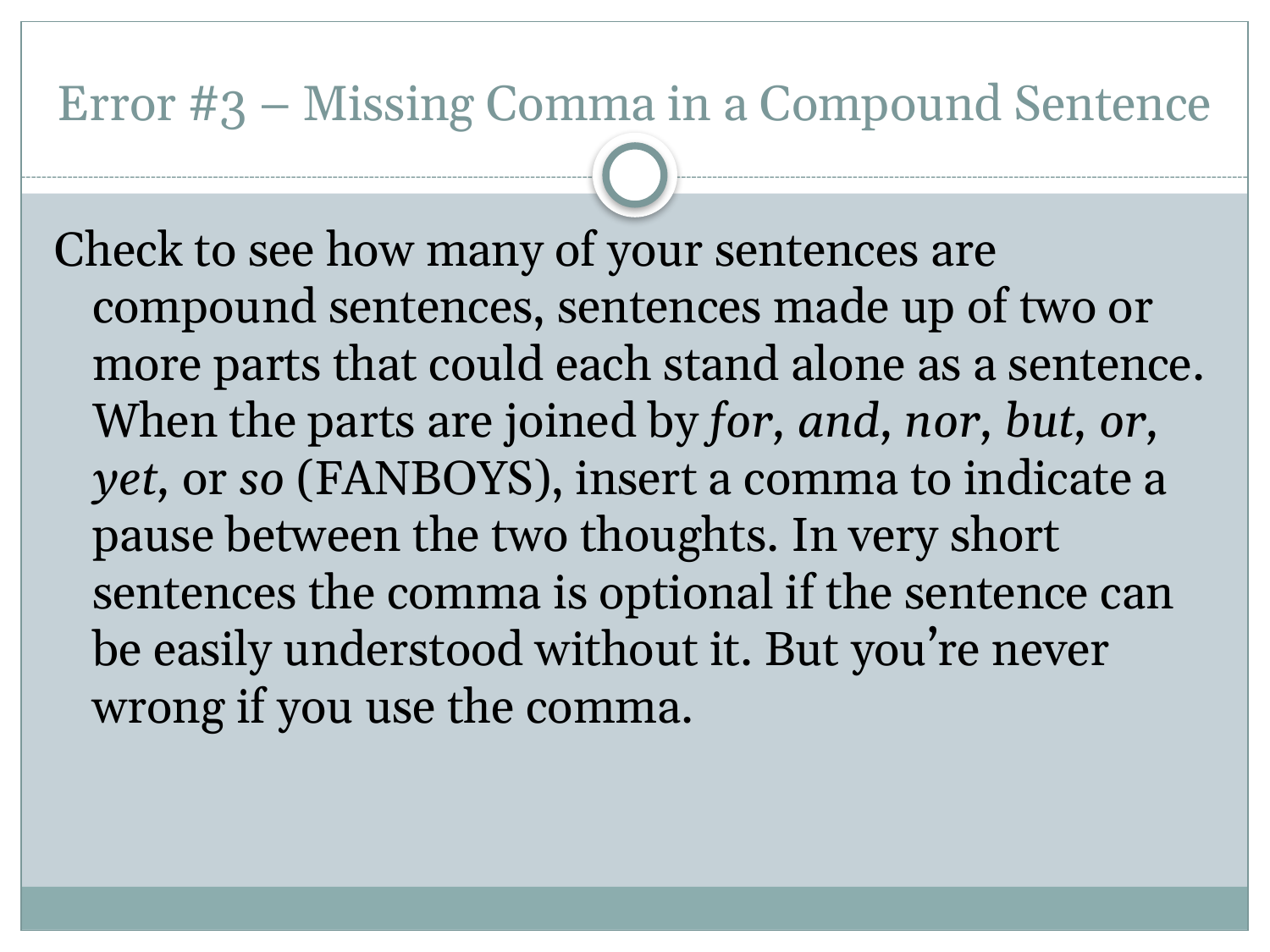

# Error #3 – Missing Comma in a Compound Sentence
Check to see how many of your sentences are compound sentences, sentences made up of two or more parts that could each stand alone as a sentence. When the parts are joined by for, and, nor, but, or, yet, or so (FANBOYS), insert a comma to indicate a pause between the two thoughts. In very short sentences the comma is optional if the sentence can be easily understood without it. But you’re never wrong if you use the comma.